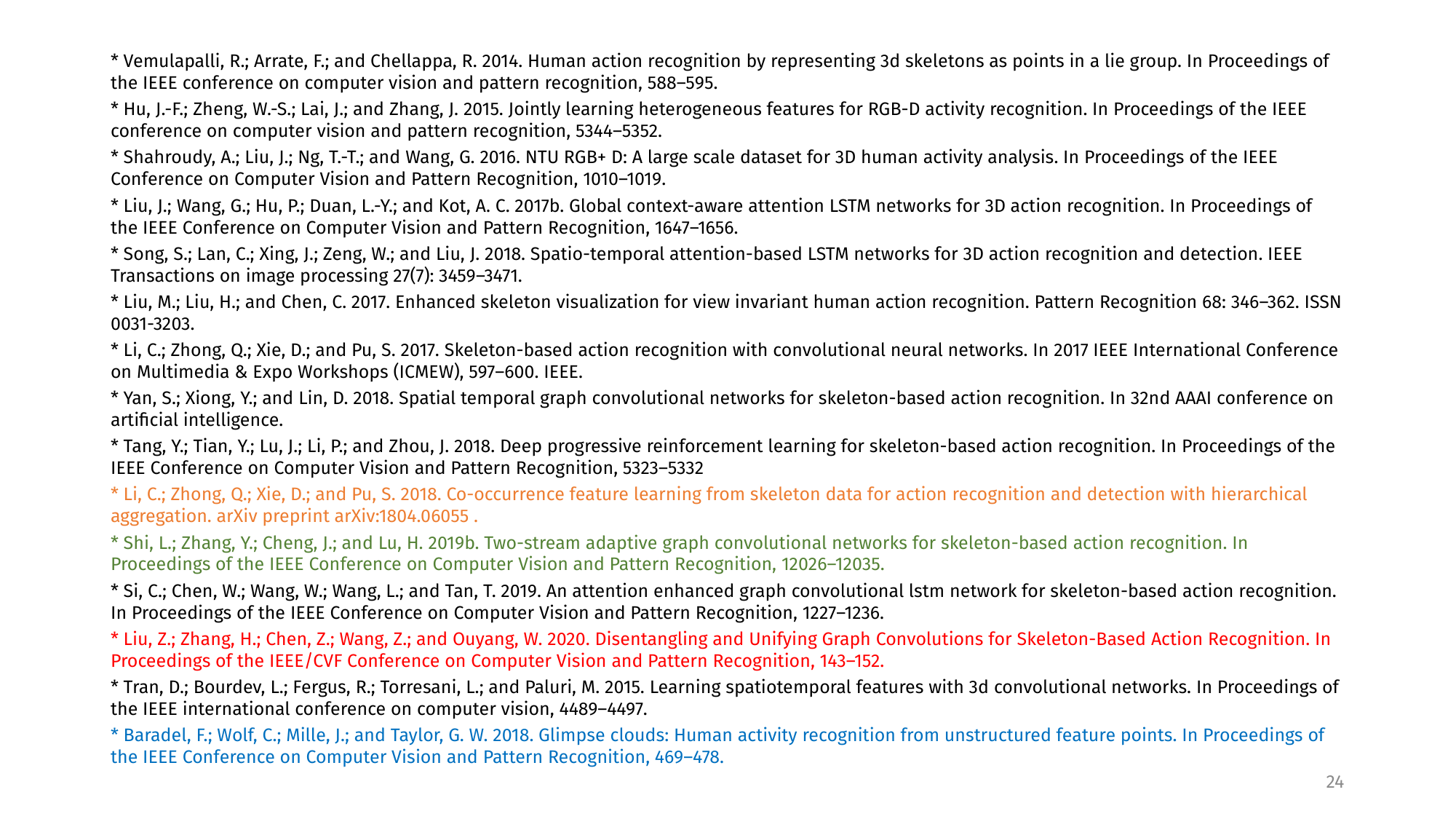

* Vemulapalli, R.; Arrate, F.; and Chellappa, R. 2014. Human action recognition by representing 3d skeletons as points in a lie group. In Proceedings of the IEEE conference on computer vision and pattern recognition, 588–595.
* Hu, J.-F.; Zheng, W.-S.; Lai, J.; and Zhang, J. 2015. Jointly learning heterogeneous features for RGB-D activity recognition. In Proceedings of the IEEE conference on computer vision and pattern recognition, 5344–5352.
* Shahroudy, A.; Liu, J.; Ng, T.-T.; and Wang, G. 2016. NTU RGB+ D: A large scale dataset for 3D human activity analysis. In Proceedings of the IEEE Conference on Computer Vision and Pattern Recognition, 1010–1019.
* Liu, J.; Wang, G.; Hu, P.; Duan, L.-Y.; and Kot, A. C. 2017b. Global context-aware attention LSTM networks for 3D action recognition. In Proceedings of the IEEE Conference on Computer Vision and Pattern Recognition, 1647–1656.
* Song, S.; Lan, C.; Xing, J.; Zeng, W.; and Liu, J. 2018. Spatio-temporal attention-based LSTM networks for 3D action recognition and detection. IEEE Transactions on image processing 27(7): 3459–3471.
* Liu, M.; Liu, H.; and Chen, C. 2017. Enhanced skeleton visualization for view invariant human action recognition. Pattern Recognition 68: 346–362. ISSN 0031-3203.
* Li, C.; Zhong, Q.; Xie, D.; and Pu, S. 2017. Skeleton-based action recognition with convolutional neural networks. In 2017 IEEE International Conference on Multimedia & Expo Workshops (ICMEW), 597–600. IEEE.
* Yan, S.; Xiong, Y.; and Lin, D. 2018. Spatial temporal graph convolutional networks for skeleton-based action recognition. In 32nd AAAI conference on artificial intelligence.
* Tang, Y.; Tian, Y.; Lu, J.; Li, P.; and Zhou, J. 2018. Deep progressive reinforcement learning for skeleton-based action recognition. In Proceedings of the IEEE Conference on Computer Vision and Pattern Recognition, 5323–5332
* Li, C.; Zhong, Q.; Xie, D.; and Pu, S. 2018. Co-occurrence feature learning from skeleton data for action recognition and detection with hierarchical aggregation. arXiv preprint arXiv:1804.06055 .
* Shi, L.; Zhang, Y.; Cheng, J.; and Lu, H. 2019b. Two-stream adaptive graph convolutional networks for skeleton-based action recognition. In Proceedings of the IEEE Conference on Computer Vision and Pattern Recognition, 12026–12035.
* Si, C.; Chen, W.; Wang, W.; Wang, L.; and Tan, T. 2019. An attention enhanced graph convolutional lstm network for skeleton-based action recognition. In Proceedings of the IEEE Conference on Computer Vision and Pattern Recognition, 1227–1236.
* Liu, Z.; Zhang, H.; Chen, Z.; Wang, Z.; and Ouyang, W. 2020. Disentangling and Unifying Graph Convolutions for Skeleton-Based Action Recognition. In Proceedings of the IEEE/CVF Conference on Computer Vision and Pattern Recognition, 143–152.
* Tran, D.; Bourdev, L.; Fergus, R.; Torresani, L.; and Paluri, M. 2015. Learning spatiotemporal features with 3d convolutional networks. In Proceedings of the IEEE international conference on computer vision, 4489–4497.
* Baradel, F.; Wolf, C.; Mille, J.; and Taylor, G. W. 2018. Glimpse clouds: Human activity recognition from unstructured feature points. In Proceedings of the IEEE Conference on Computer Vision and Pattern Recognition, 469–478.
24